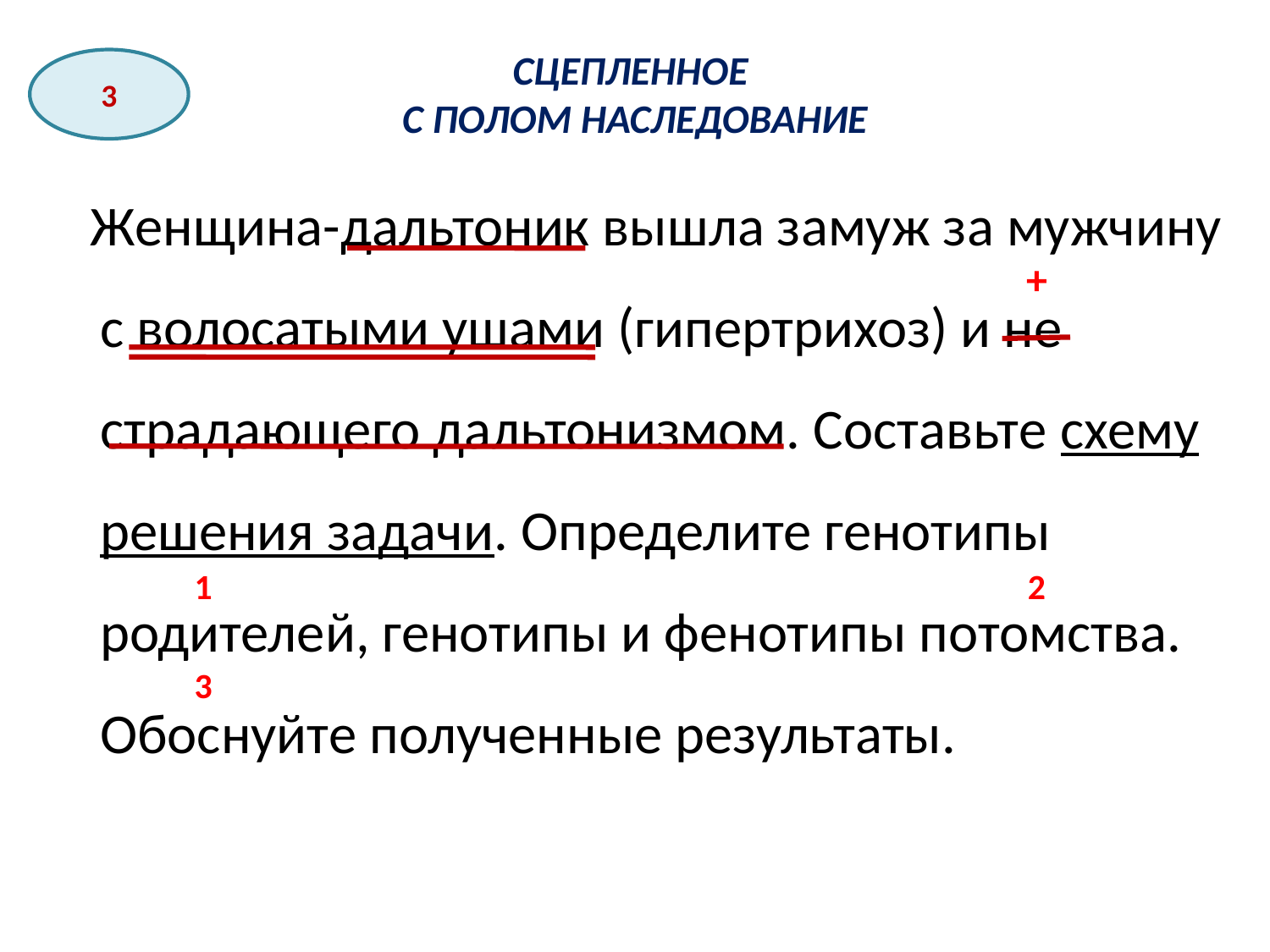

# СЦЕПЛЕННОЕ С ПОЛОМ НАСЛЕДОВАНИЕ
3
   Женщина-дальтоник вышла замуж за мужчину с волосатыми ушами (гипертрихоз) и не страдающего дальтонизмом. Составьте схему решения задачи. Определите генотипы родителей, генотипы и фенотипы потомства. Обоснуйте полученные результаты.

+
1
2
3